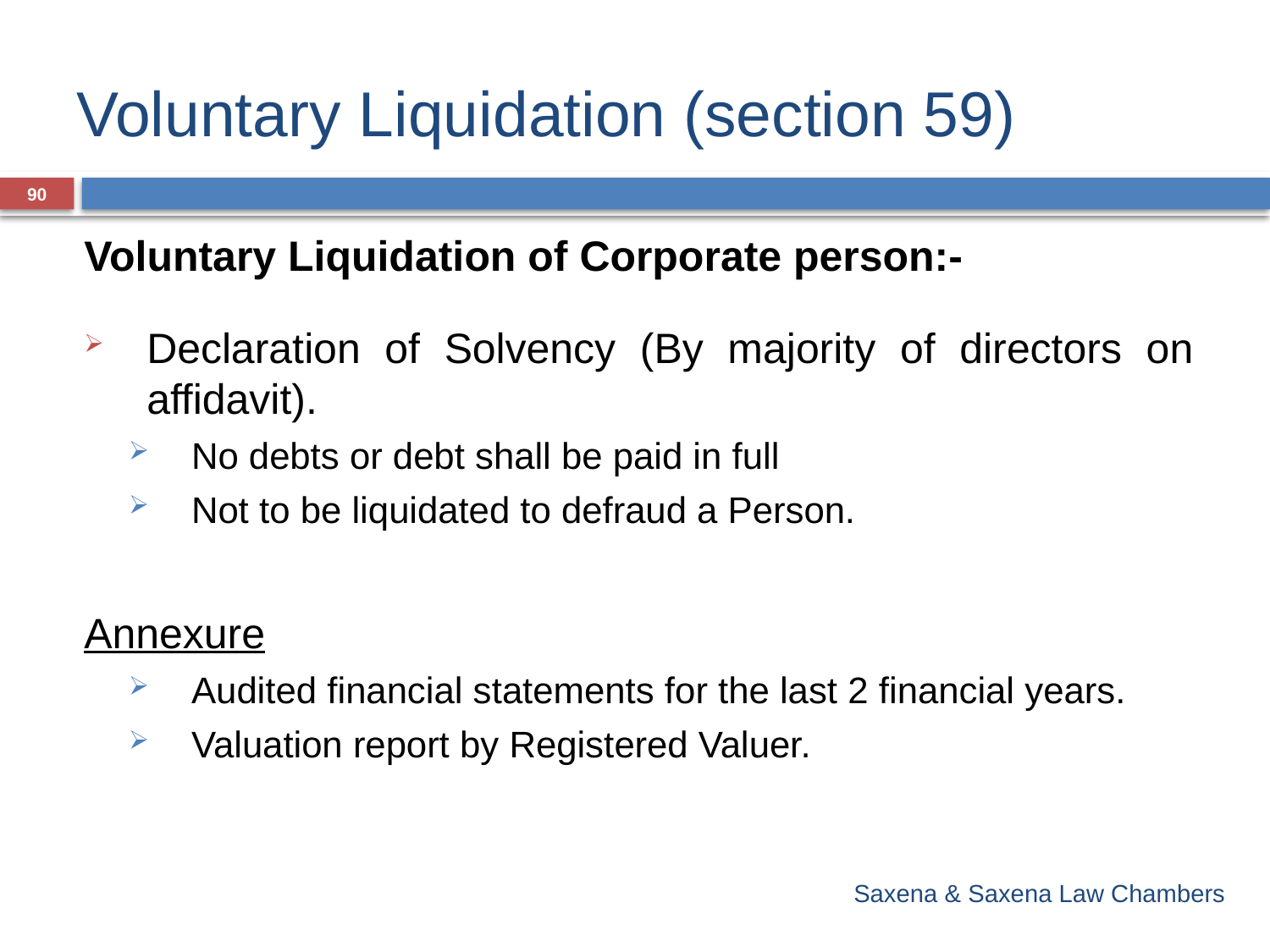

# Voluntary Liquidation (section 59)
90
Voluntary Liquidation of Corporate person:-

Declaration of Solvency (By majority of directors on affidavit).
No debts or debt shall be paid in full
Not to be liquidated to defraud a Person.

Annexure
Audited financial statements for the last 2 financial years.
Valuation report by Registered Valuer.

Saxena & Saxena Law Chambers